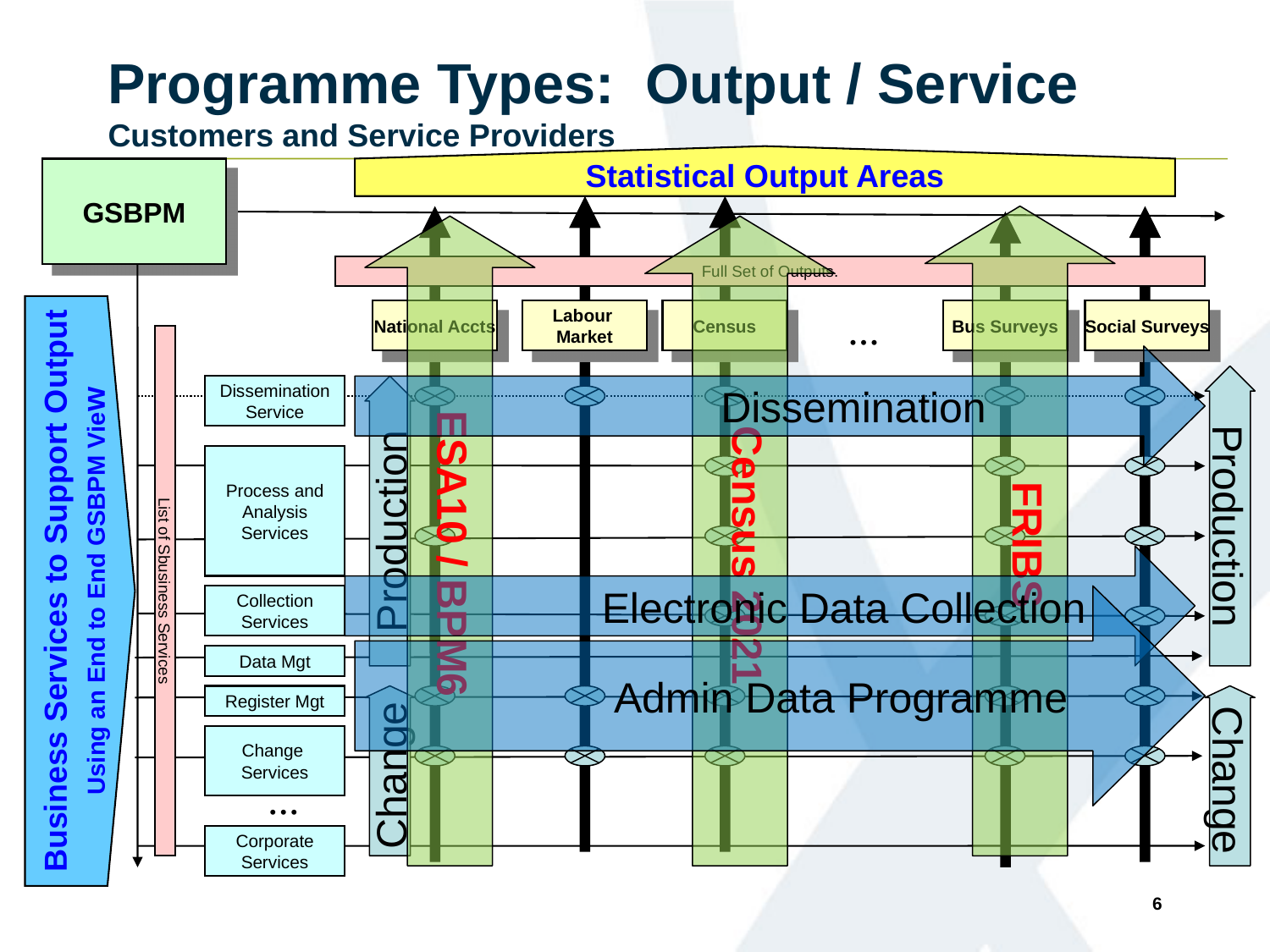

Statistical Output Areas
# Programme Types:  Output / Service Customers and Service Providers
GSBPM

FRIBS

ESA10 / BPM6
Census 2021
Full Set of Outputs.

Business Services to Support Output
Using an End to End GSBPM View
...
National Accts
Labour
Market
Census
Bus Surveys
Social Surveys
List of Sbusiness Services
               Dissemination
Production
Dissemination
Service
Production

Process and
Analysis
Services

               Electronic Data Collection
Collection
Services
               Admin Data Programme

Data Mgt

Register Mgt
Change

Change

Change
Services

...
Corporate
Services

6